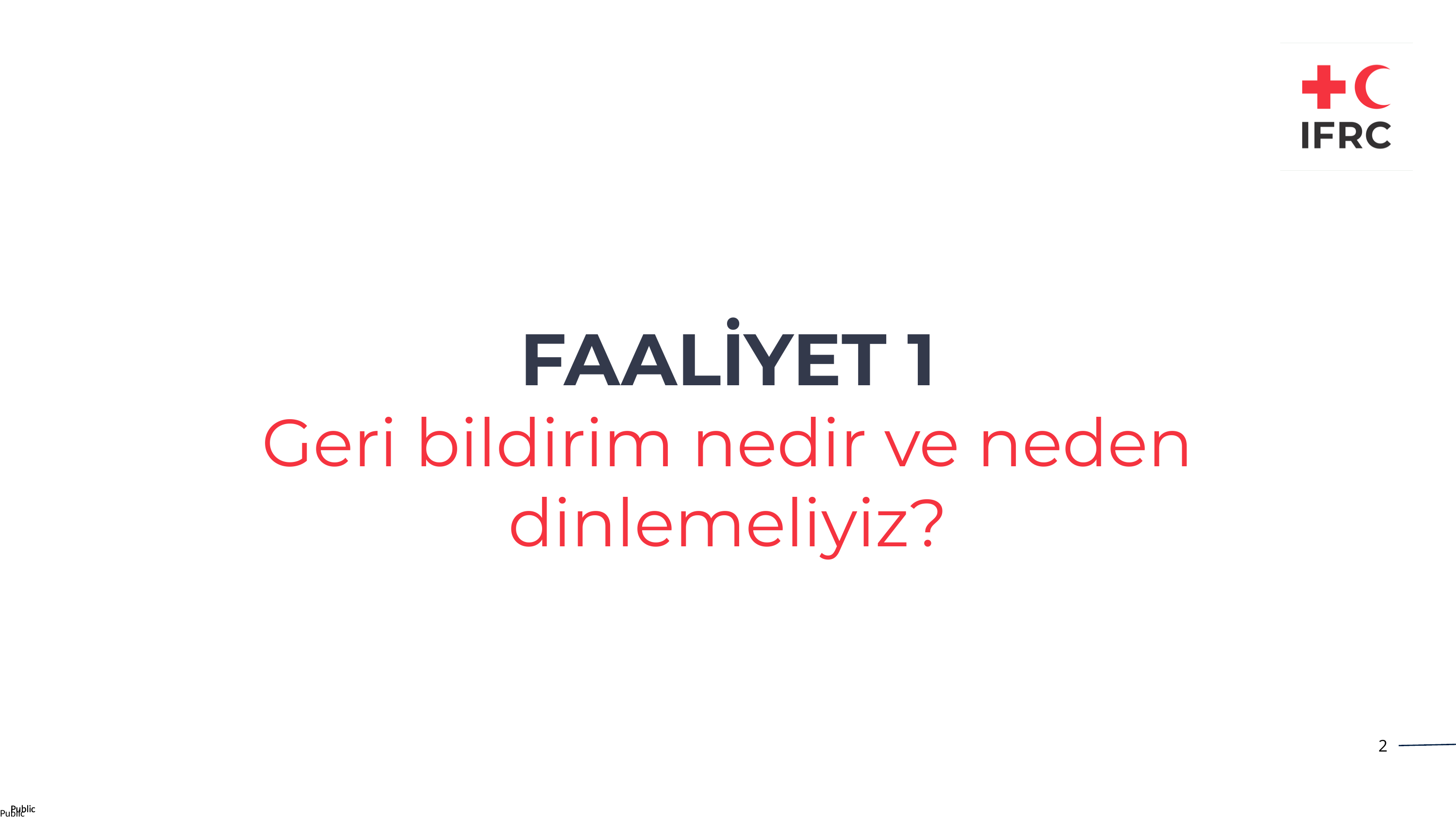

FAALİYET 1
Geri bildirim nedir ve neden dinlemeliyiz?